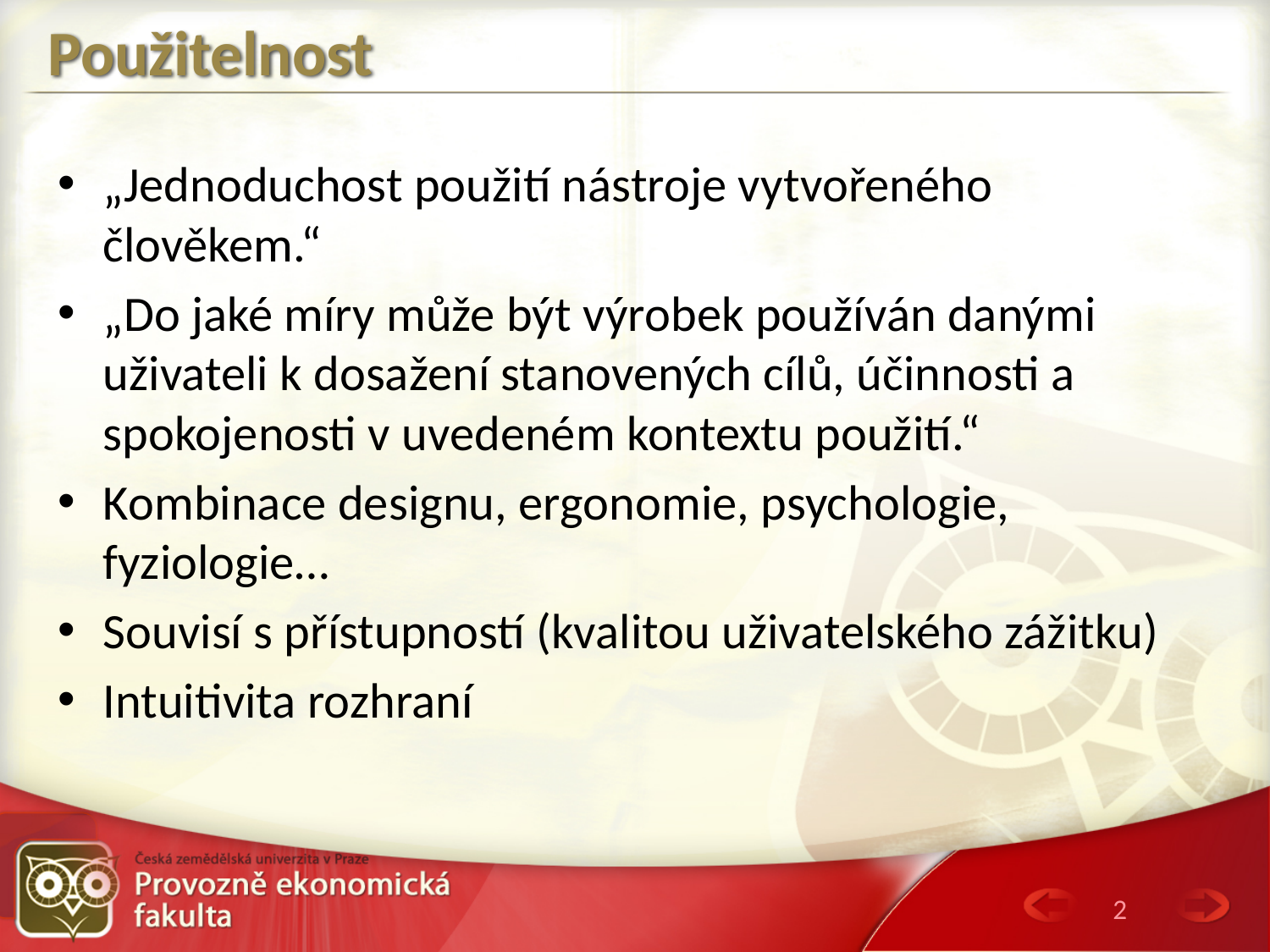

# Použitelnost
„Jednoduchost použití nástroje vytvořeného člověkem.“
„Do jaké míry může být výrobek používán danými uživateli k dosažení stanovených cílů, účinnosti a spokojenosti v uvedeném kontextu použití.“
Kombinace designu, ergonomie, psychologie, fyziologie…
Souvisí s přístupností (kvalitou uživatelského zážitku)
Intuitivita rozhraní